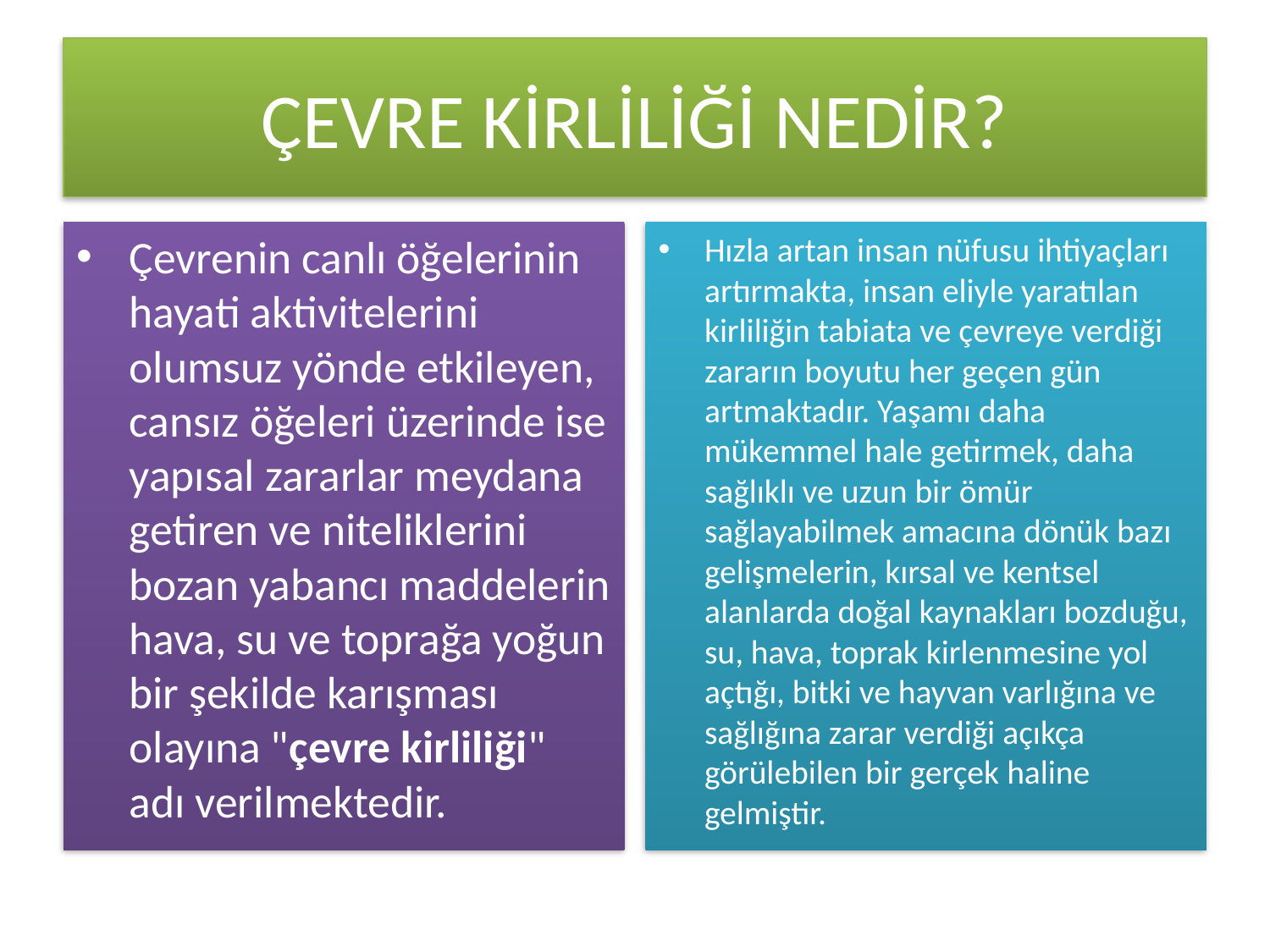

# ÇEVRE KİRLİLİĞİ NEDİR?
Çevrenin canlı öğelerinin hayati aktivitelerini olumsuz yönde etkileyen, cansız öğeleri üzerinde ise yapısal zararlar meydana getiren ve niteliklerini bozan yabancı maddelerin hava, su ve toprağa yoğun bir şekilde karışması olayına "çevre kirliliği" adı verilmektedir.

Hızla artan insan nüfusu ihtiyaçları artırmakta, insan eliyle yaratılan kirliliğin tabiata ve çevreye verdiği zararın boyutu her geçen gün artmaktadır. Yaşamı daha mükemmel hale getirmek, daha sağlıklı ve uzun bir ömür sağlayabilmek amacına dönük bazı gelişmelerin, kırsal ve kentsel alanlarda doğal kaynakları bozduğu, su, hava, toprak kirlenmesine yol açtığı, bitki ve hayvan varlığına ve sağlığına zarar verdiği açıkça görülebilen bir gerçek haline gelmiştir.